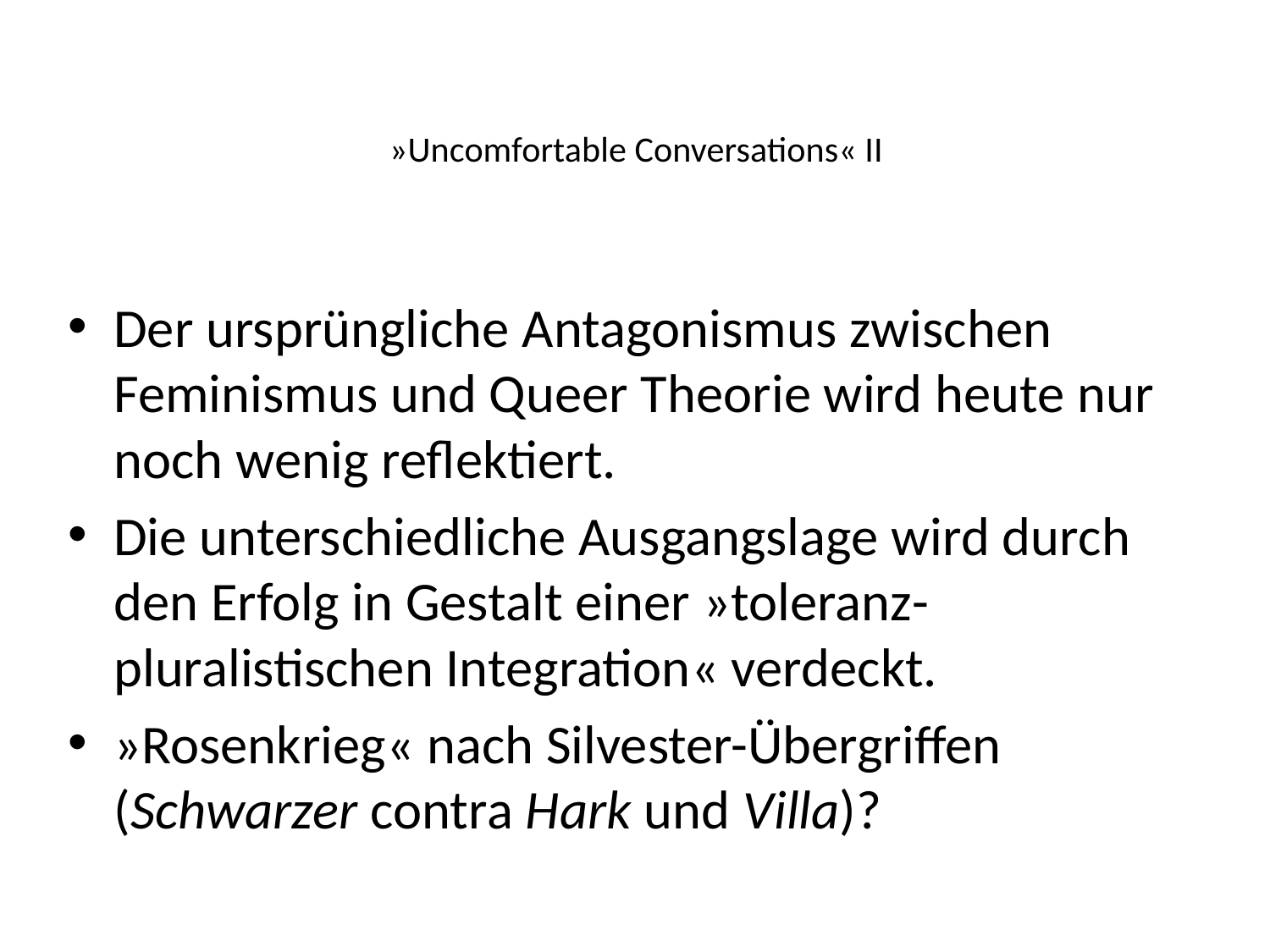

# »Uncomfortable Conversations« II
Der ursprüngliche Antagonismus zwischen Feminismus und Queer Theorie wird heute nur noch wenig reflektiert.
Die unterschiedliche Ausgangslage wird durch den Erfolg in Gestalt einer »toleranz-pluralistischen Integration« verdeckt.
»Rosenkrieg« nach Silvester-Übergriffen (Schwarzer contra Hark und Villa)?